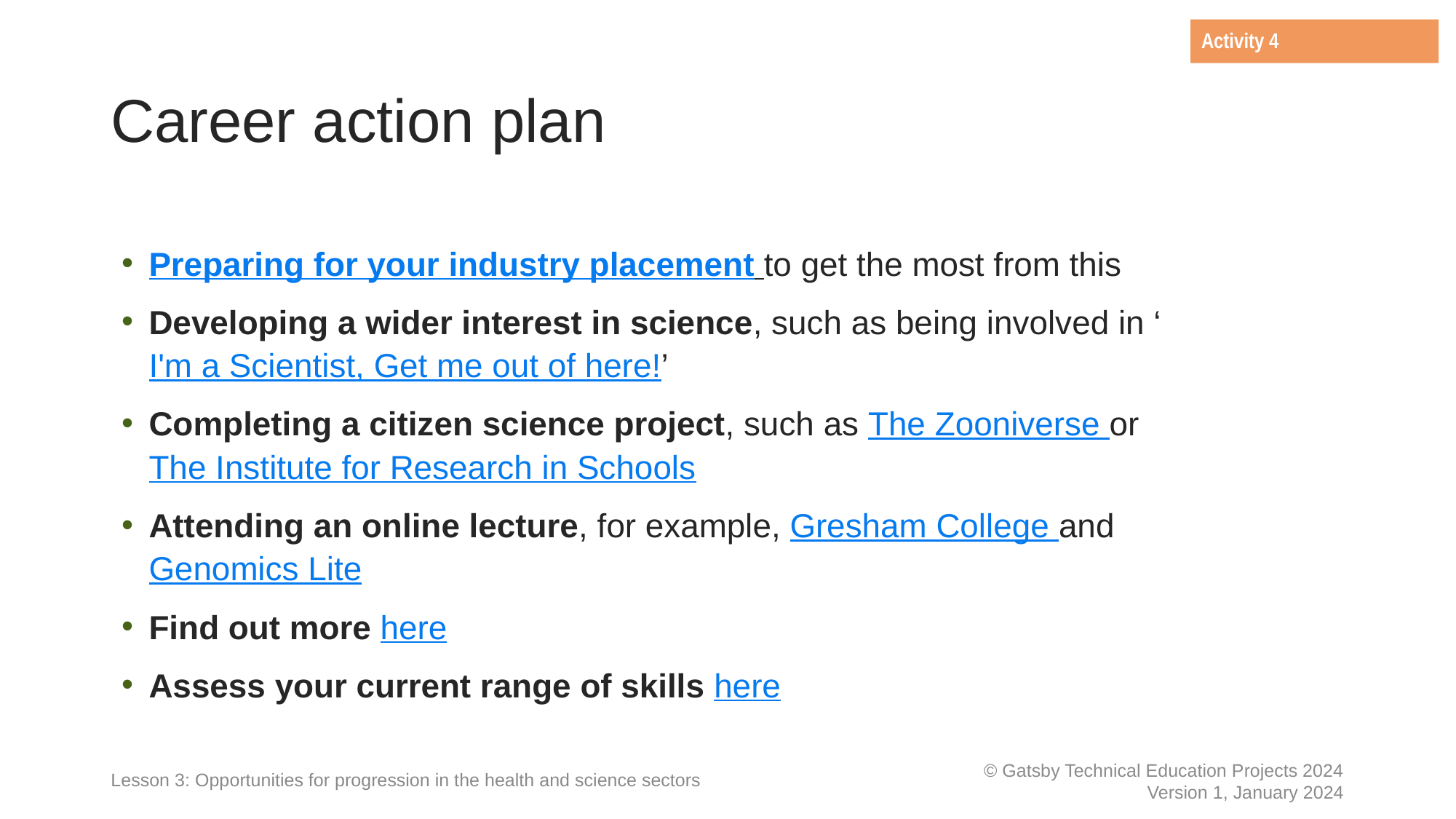

Activity 4
# Career action plan
Preparing for your industry placement to get the most from this
Developing a wider interest in science, such as being involved in ‘I'm a Scientist, Get me out of here!’
Completing a citizen science project, such as The Zooniverse or The Institute for Research in Schools
Attending an online lecture, for example, Gresham College and Genomics Lite
Find out more here
Assess your current range of skills here
Lesson 3: Opportunities for progression in the health and science sectors